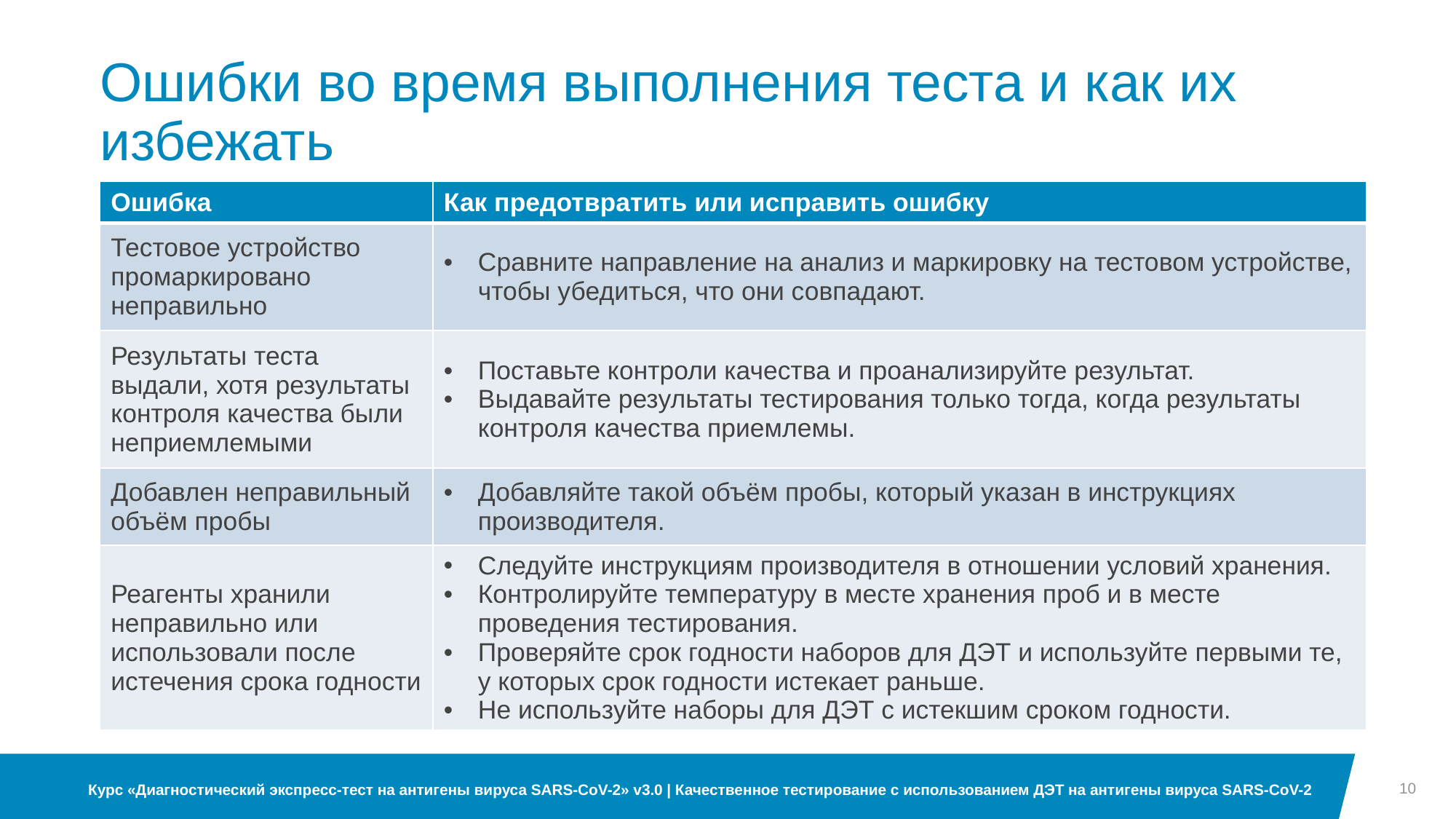

Ошибки во время выполнения теста и как их избежать
| Ошибка | Как предотвратить или исправить ошибку |
| --- | --- |
| Тестовое устройство промаркировано неправильно | Сравните направление на анализ и маркировку на тестовом устройстве, чтобы убедиться, что они совпадают. |
| Результаты теста выдали, хотя результаты контроля качества были неприемлемыми | Поставьте контроли качества и проанализируйте результат. Выдавайте результаты тестирования только тогда, когда результаты контроля качества приемлемы. |
| Добавлен неправильный объём пробы | Добавляйте такой объём пробы, который указан в инструкциях производителя. |
| Реагенты хранили неправильно или использовали после истечения срока годности | Следуйте инструкциям производителя в отношении условий хранения. Контролируйте температуру в месте хранения проб и в месте проведения тестирования. Проверяйте срок годности наборов для ДЭТ и используйте первыми те, у которых срок годности истекает раньше. Не используйте наборы для ДЭТ с истекшим сроком годности. |
10
Курс «Диагностический экспресс-тест на антигены вируса SARS-CoV-2» v3.0 | Качественное тестирование с использованием ДЭТ на антигены вируса SARS-CoV-2